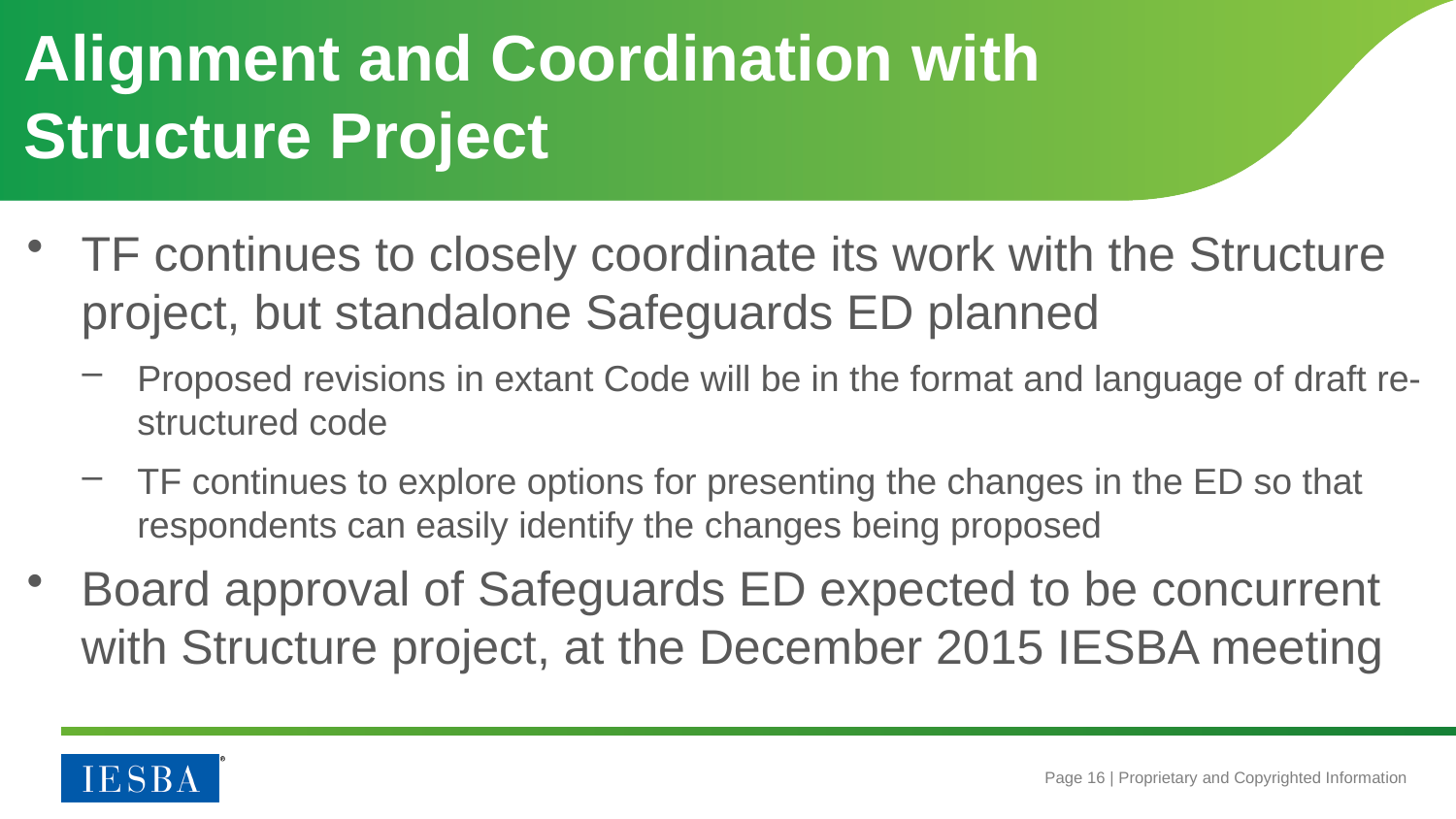

# Alignment and Coordination with Structure Project
TF continues to closely coordinate its work with the Structure project, but standalone Safeguards ED planned
Proposed revisions in extant Code will be in the format and language of draft re-structured code
TF continues to explore options for presenting the changes in the ED so that respondents can easily identify the changes being proposed
Board approval of Safeguards ED expected to be concurrent with Structure project, at the December 2015 IESBA meeting